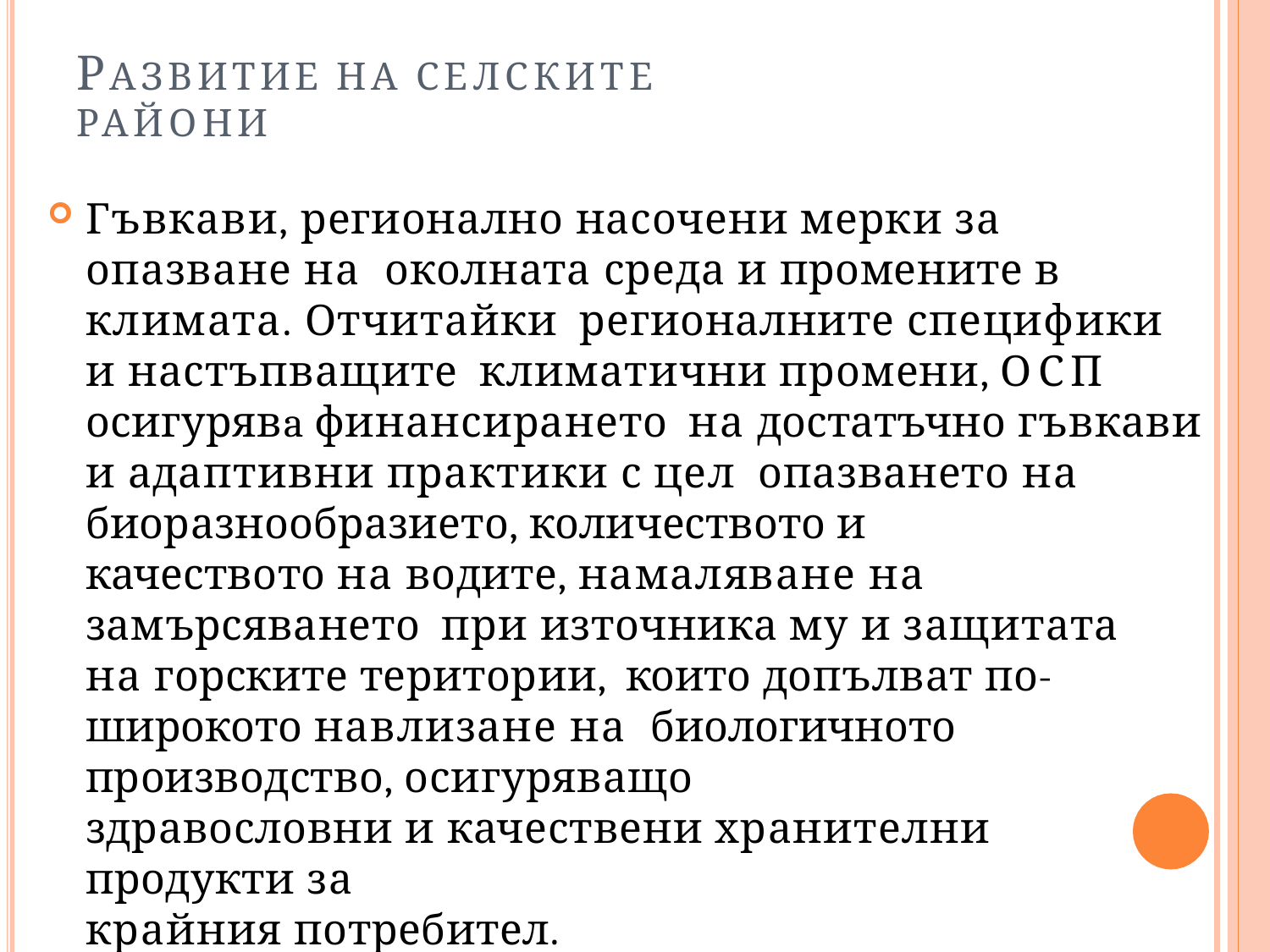

# РАЗВИТИЕ НА СЕЛСКИТЕ РАЙОНИ
Гъвкави, регионално насочени мерки за опазване на  околната среда и промените в климата. Отчитайки  регионалните специфики и настъпващите  климатични промени, ОСП осигурявa финансирането  на достатъчно гъвкави и адаптивни практики с цел  опазването на биоразнообразието, количеството и
качеството на водите, намаляване на замърсяването  при източника му и защитата на горските територии,  които допълват по-широкото навлизане на  биологичното производство, осигуряващо
здравословни и качествени хранителни продукти за
крайния потребител.